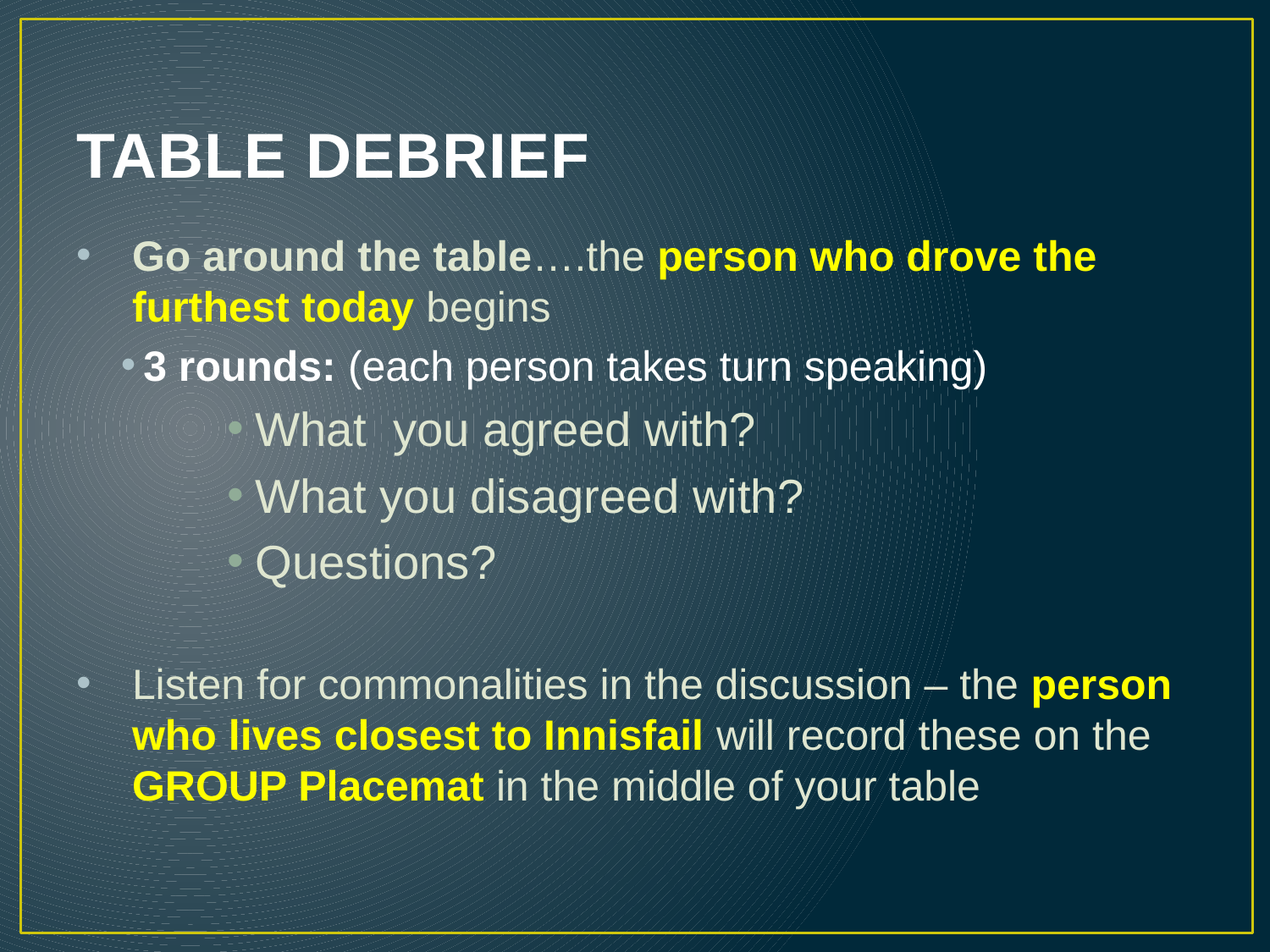

# TABLE DEBRIEF
Go around the table….the person who drove the furthest today begins
3 rounds: (each person takes turn speaking)
What  you agreed with?
What you disagreed with?
Questions?

Listen for commonalities in the discussion – the person who lives closest to Innisfail will record these on the GROUP Placemat in the middle of your table